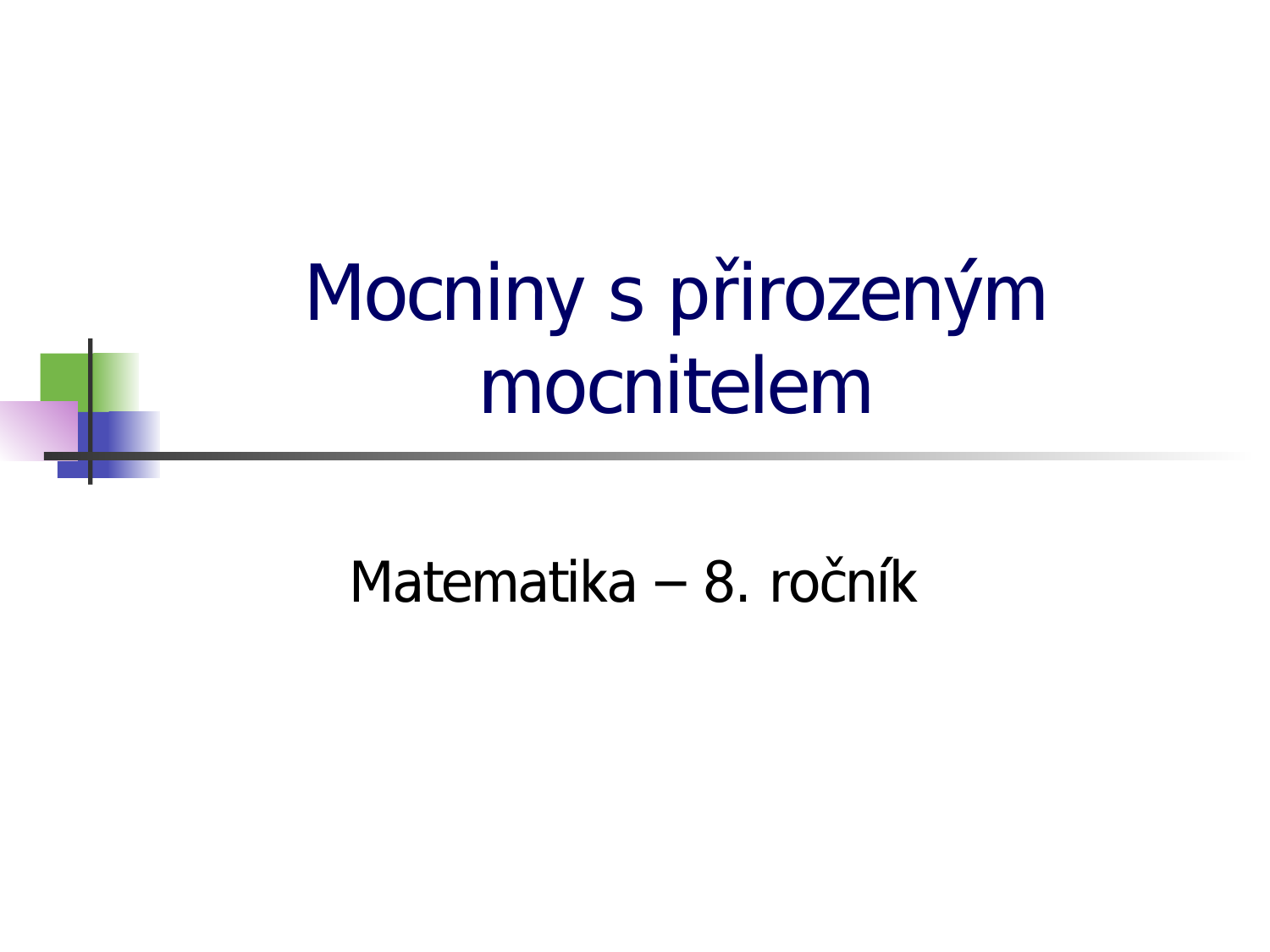

# Mocniny s přirozeným mocnitelem
Matematika – 8. ročník